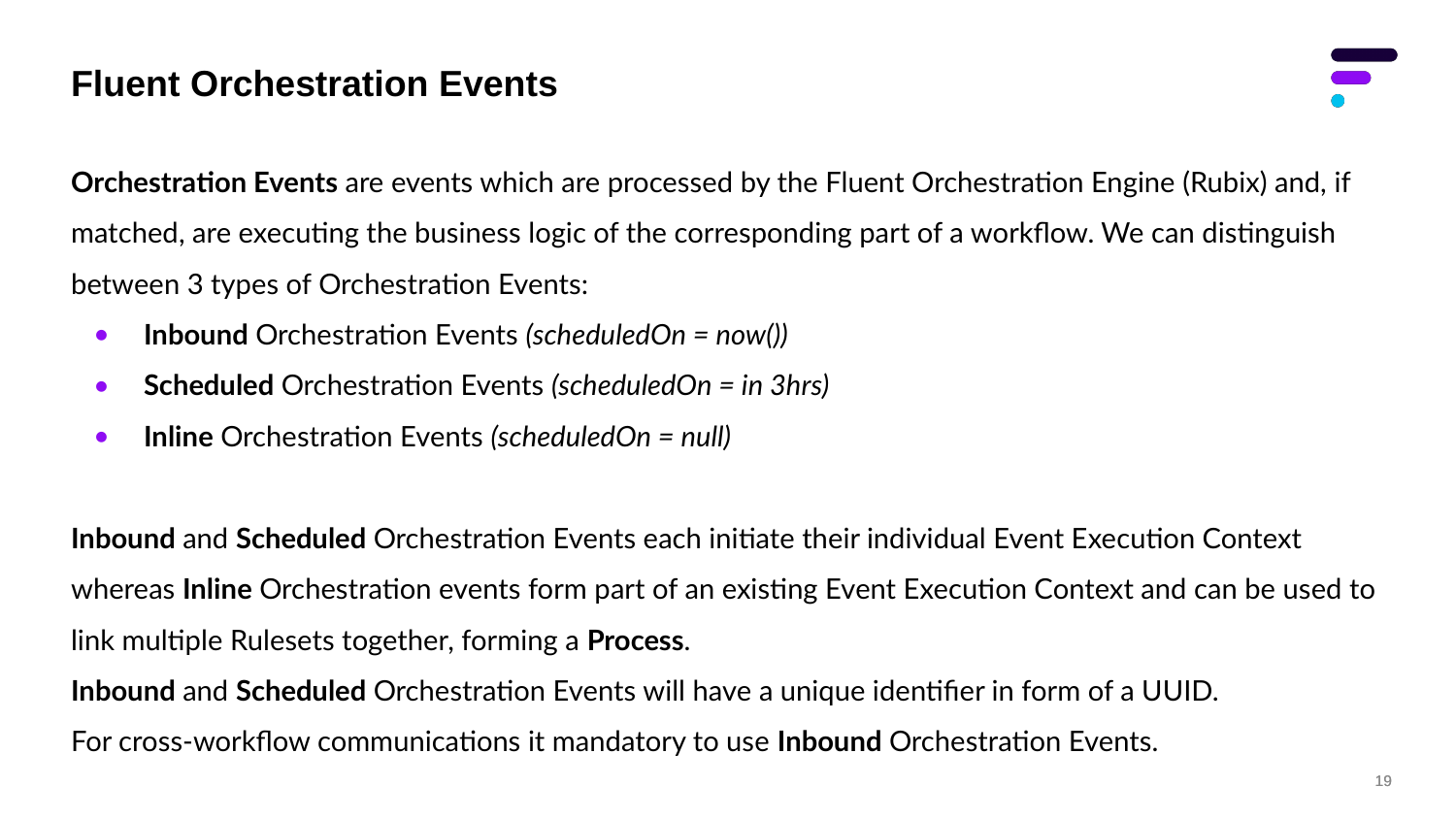

# Fluent Orchestration Events
Orchestration Events are events which are processed by the Fluent Orchestration Engine (Rubix) and, if matched, are executing the business logic of the corresponding part of a workflow. We can distinguish between 3 types of Orchestration Events:
Inbound Orchestration Events (scheduledOn = now())
Scheduled Orchestration Events (scheduledOn = in 3hrs)
Inline Orchestration Events (scheduledOn = null)
Inbound and Scheduled Orchestration Events each initiate their individual Event Execution Context whereas Inline Orchestration events form part of an existing Event Execution Context and can be used to link multiple Rulesets together, forming a Process.
Inbound and Scheduled Orchestration Events will have a unique identifier in form of a UUID.
For cross-workflow communications it mandatory to use Inbound Orchestration Events.